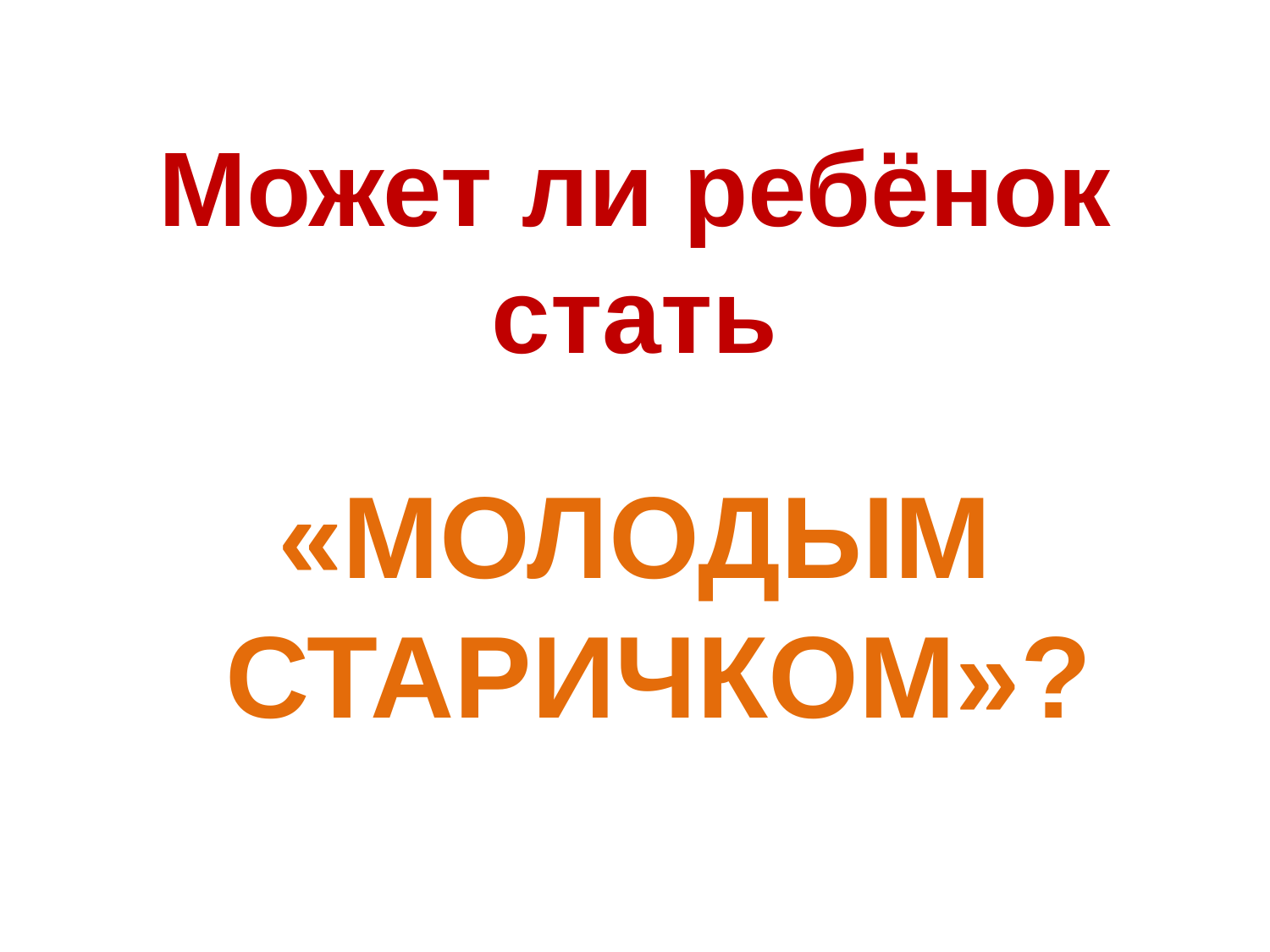

# Может ли ребёнок стать
«МОЛОДЫМ СТАРИЧКОМ»?